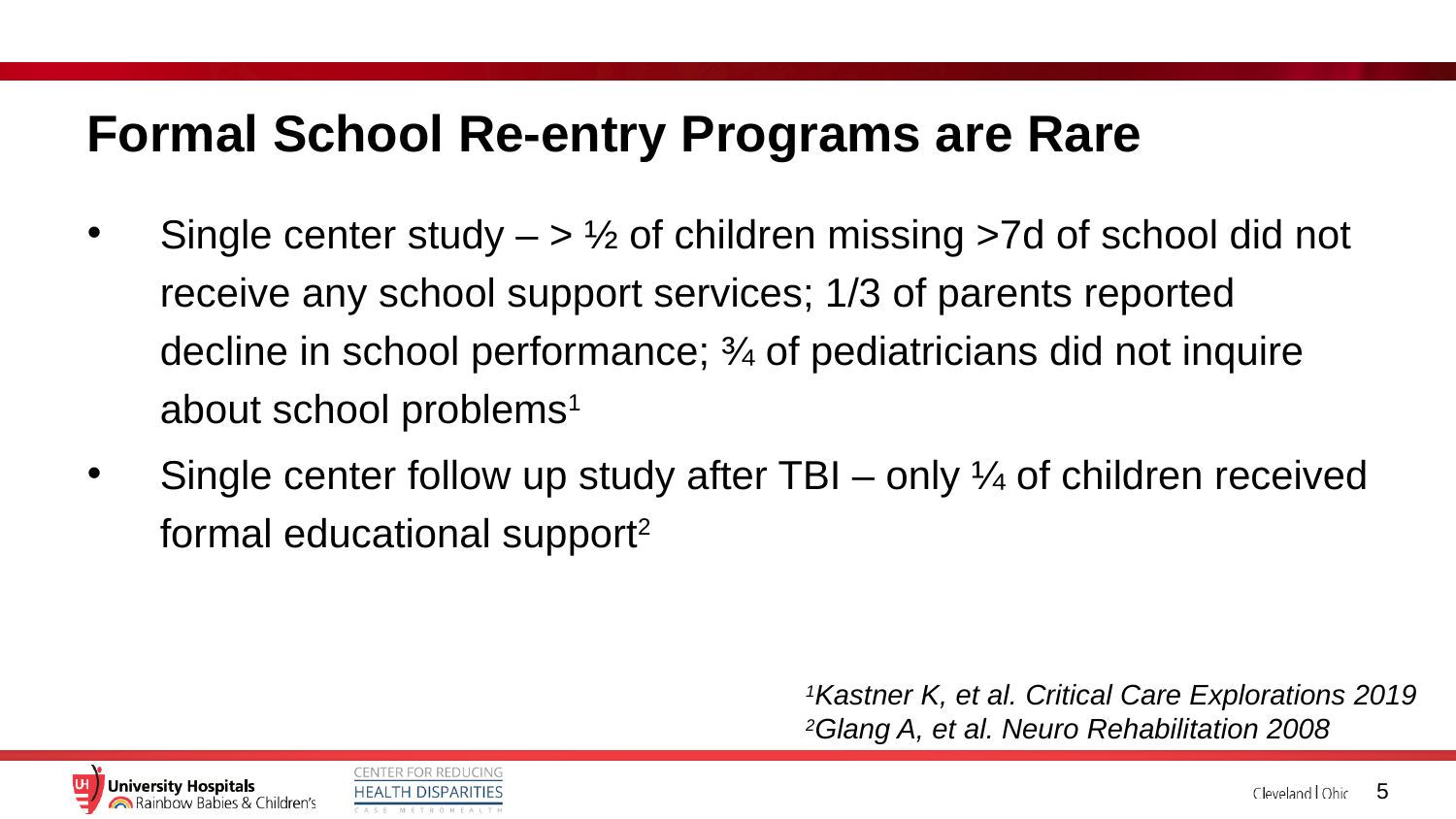

# Formal School Re-entry Programs are Rare
Single center study – > ½ of children missing >7d of school did not receive any school support services; 1/3 of parents reported decline in school performance; ¾ of pediatricians did not inquire about school problems1
Single center follow up study after TBI – only ¼ of children received formal educational support2
1Kastner K, et al. Critical Care Explorations 2019
2Glang A, et al. Neuro Rehabilitation 2008
5